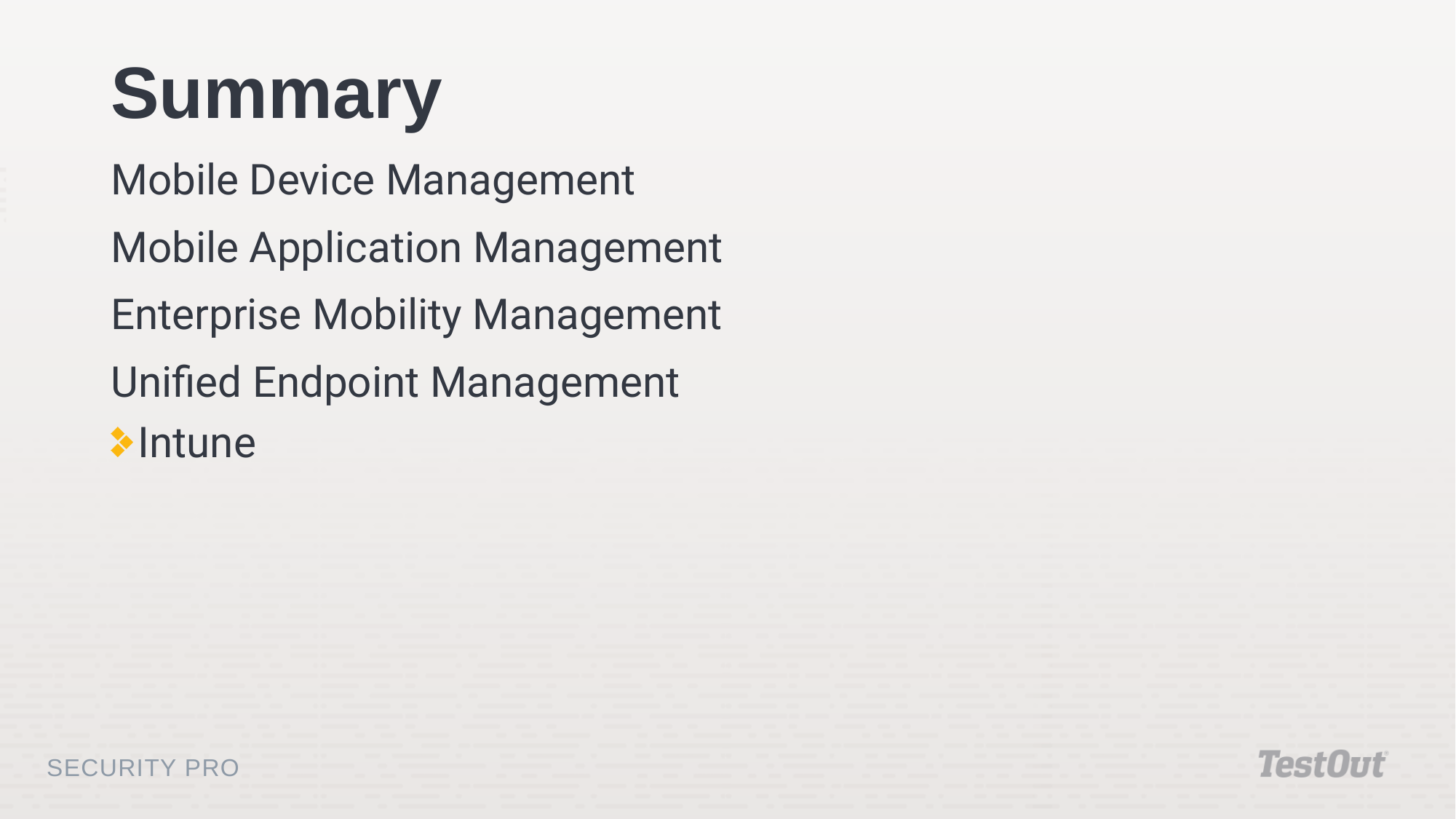

# Summary
Mobile Device Management
Mobile Application Management
Enterprise Mobility Management
Unified Endpoint Management
Intune
Security Pro